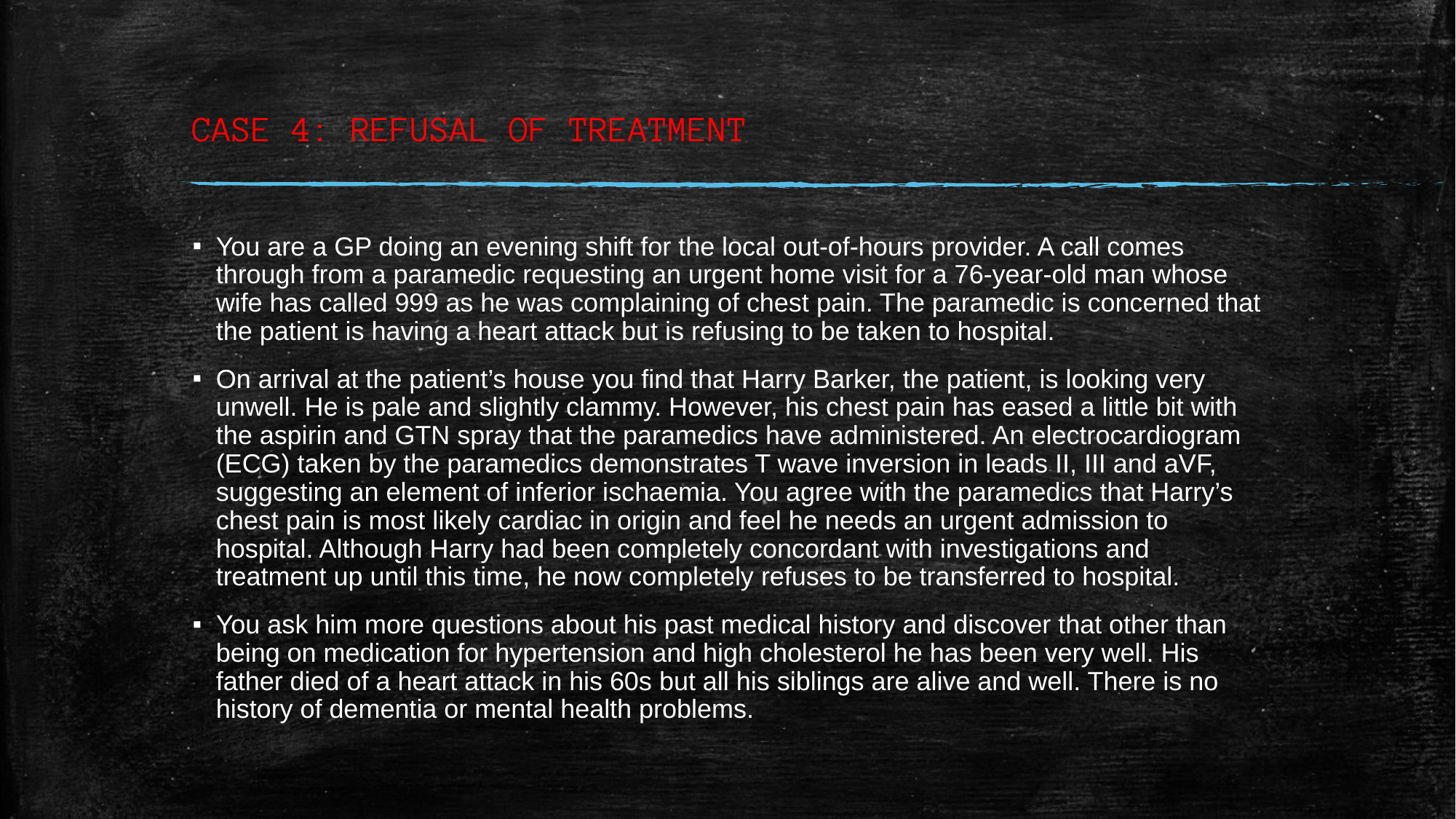

# CASE 4: REFUSAL OF TREATMENT
You are a GP doing an evening shift for the local out-of-hours provider. A call comes through from a paramedic requesting an urgent home visit for a 76-year-old man whose wife has called 999 as he was complaining of chest pain. The paramedic is concerned that the patient is having a heart attack but is refusing to be taken to hospital.
On arrival at the patient’s house you find that Harry Barker, the patient, is looking very unwell. He is pale and slightly clammy. However, his chest pain has eased a little bit with the aspirin and GTN spray that the paramedics have administered. An electrocardiogram (ECG) taken by the paramedics demonstrates T wave inversion in leads II, III and aVF, suggesting an element of inferior ischaemia. You agree with the paramedics that Harry’s chest pain is most likely cardiac in origin and feel he needs an urgent admission to hospital. Although Harry had been completely concordant with investigations and treatment up until this time, he now completely refuses to be transferred to hospital.
You ask him more questions about his past medical history and discover that other than being on medication for hypertension and high cholesterol he has been very well. His father died of a heart attack in his 60s but all his siblings are alive and well. There is no history of dementia or mental health problems.